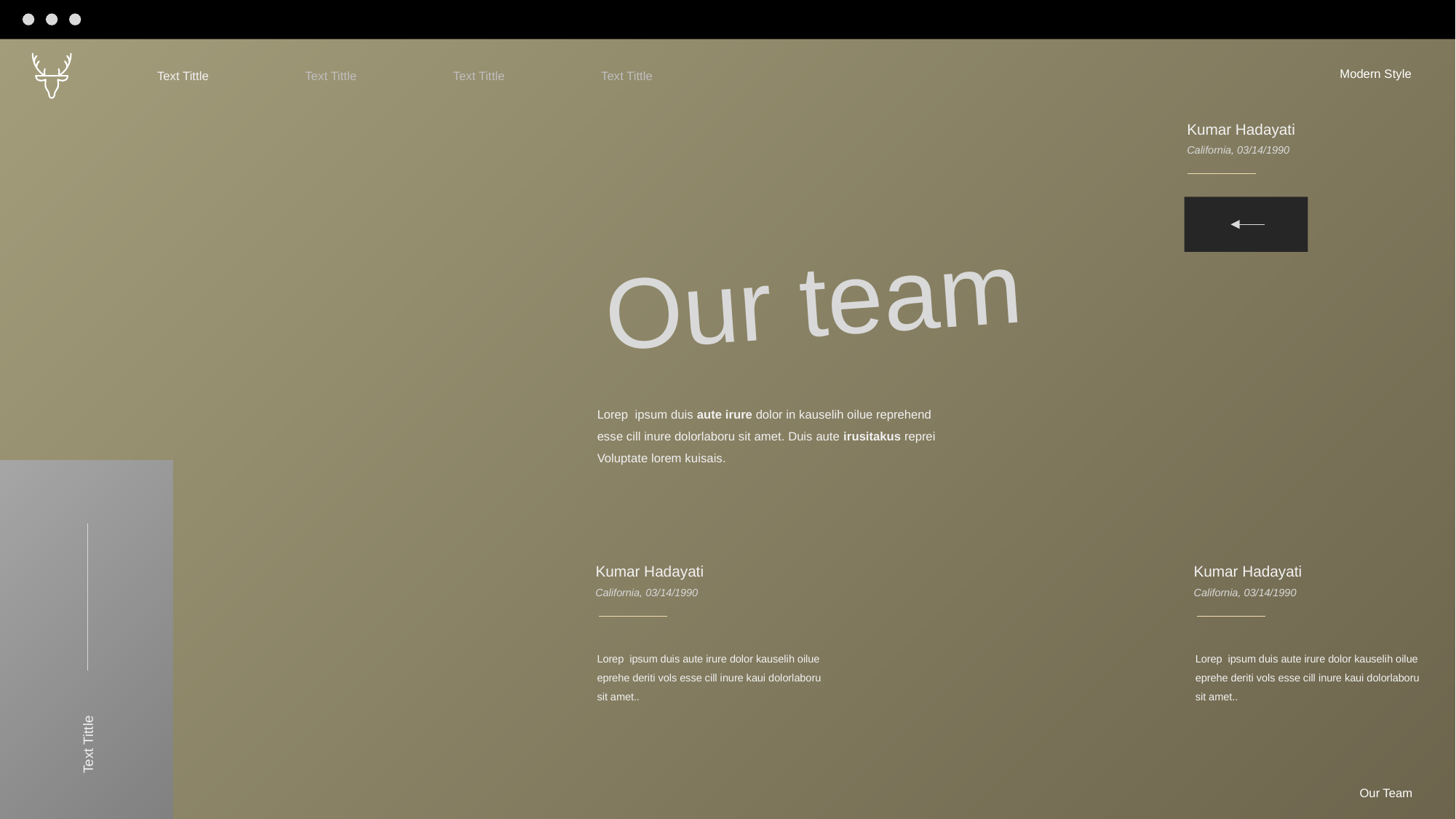

Modern Style
Text Tittle
Text Tittle
Text Tittle
Text Tittle
Kumar Hadayati
California, 03/14/1990

Our team
Lorep  ipsum duis aute irure dolor in kauselih oilue reprehend
esse cill inure dolorlaboru sit amet. Duis aute irusitakus reprei
Voluptate lorem kuisais.

Kumar Hadayati
Kumar Hadayati
California, 03/14/1990
California, 03/14/1990
Text Tittle
Lorep  ipsum duis aute irure dolor kauselih oilue eprehe deriti vols esse cill inure kaui dolorlaboru sit amet..
Lorep  ipsum duis aute irure dolor kauselih oilue eprehe deriti vols esse cill inure kaui dolorlaboru sit amet..
Our Team